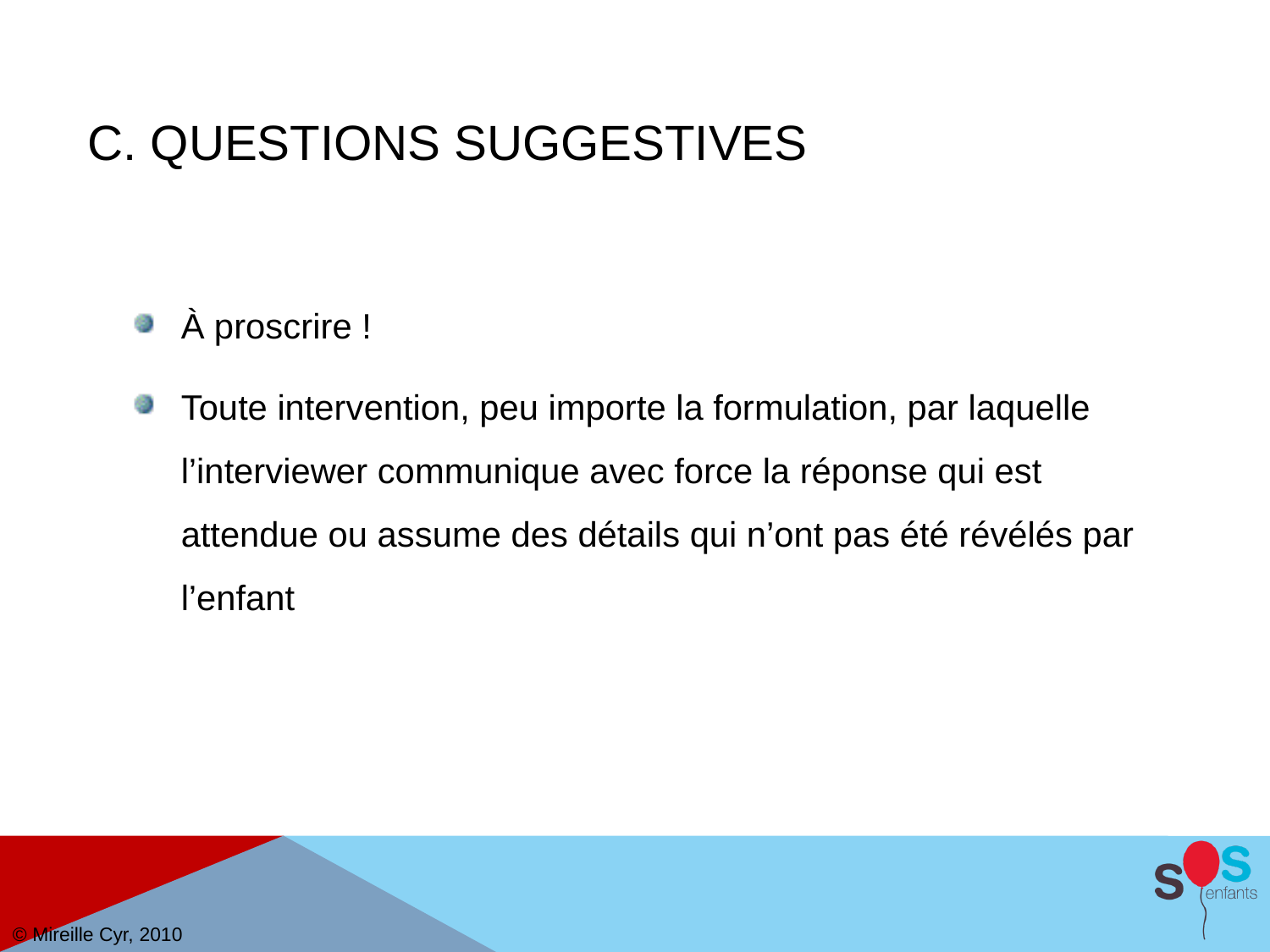

C. Questions suggestives
À proscrire !
Toute intervention, peu importe la formulation, par laquelle l’interviewer communique avec force la réponse qui est attendue ou assume des détails qui n’ont pas été révélés par l’enfant

© Mireille Cyr, 2010